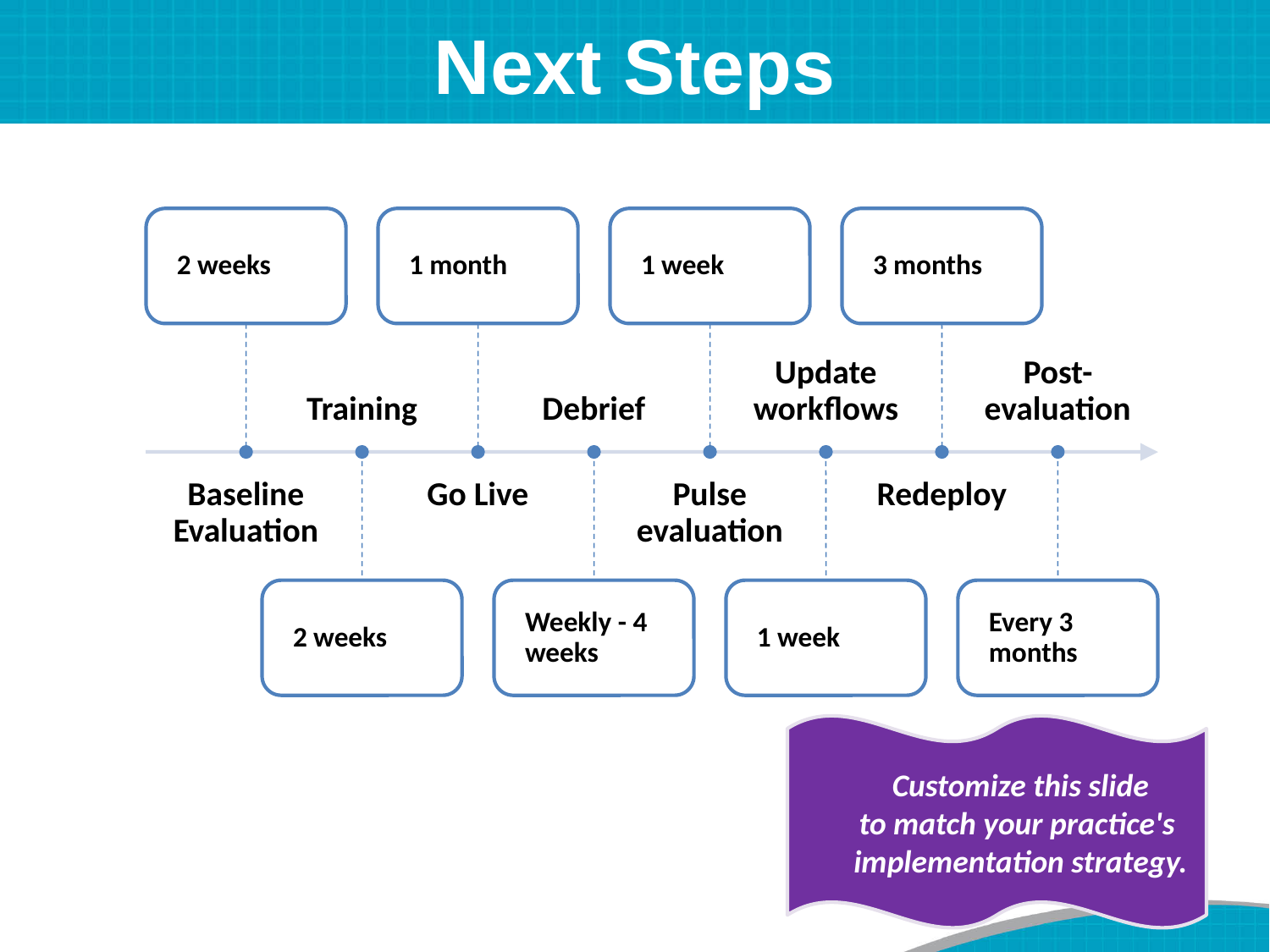

# Next Steps
Baseline Evaluation
2 weeks
Training
2 weeks
Go Live
1 month
Debrief
Weekly - 4 weeks
Pulse evaluation
1 week
Update workflows
1 week
Redeploy
3 months
Post-evaluation
Every 3 months
Customize this slide to match your practice's 
implementation strategy.